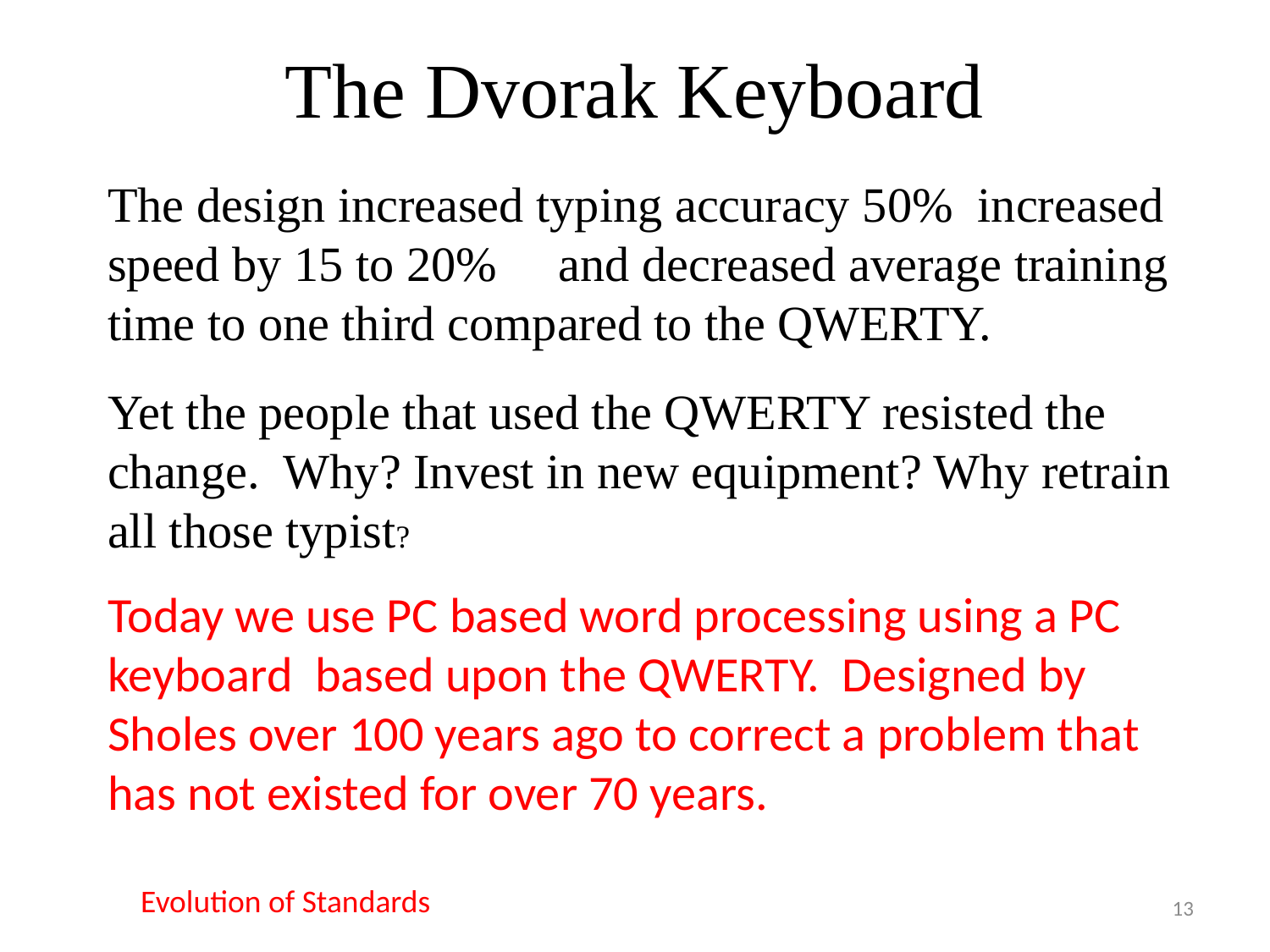

# The Dvorak Keyboard
The design increased typing accuracy 50%  increased speed by 15 to 20%     and decreased average training time to one third compared to the QWERTY.

Yet the people that used the QWERTY resisted the change.  Why? Invest in new equipment? Why retrain all those typist?

Today we use PC based word processing using a PC keyboard  based upon the QWERTY.  Designed by Sholes over 100 years ago to correct a problem that has not existed for over 70 years.
Evolution of Standards
13